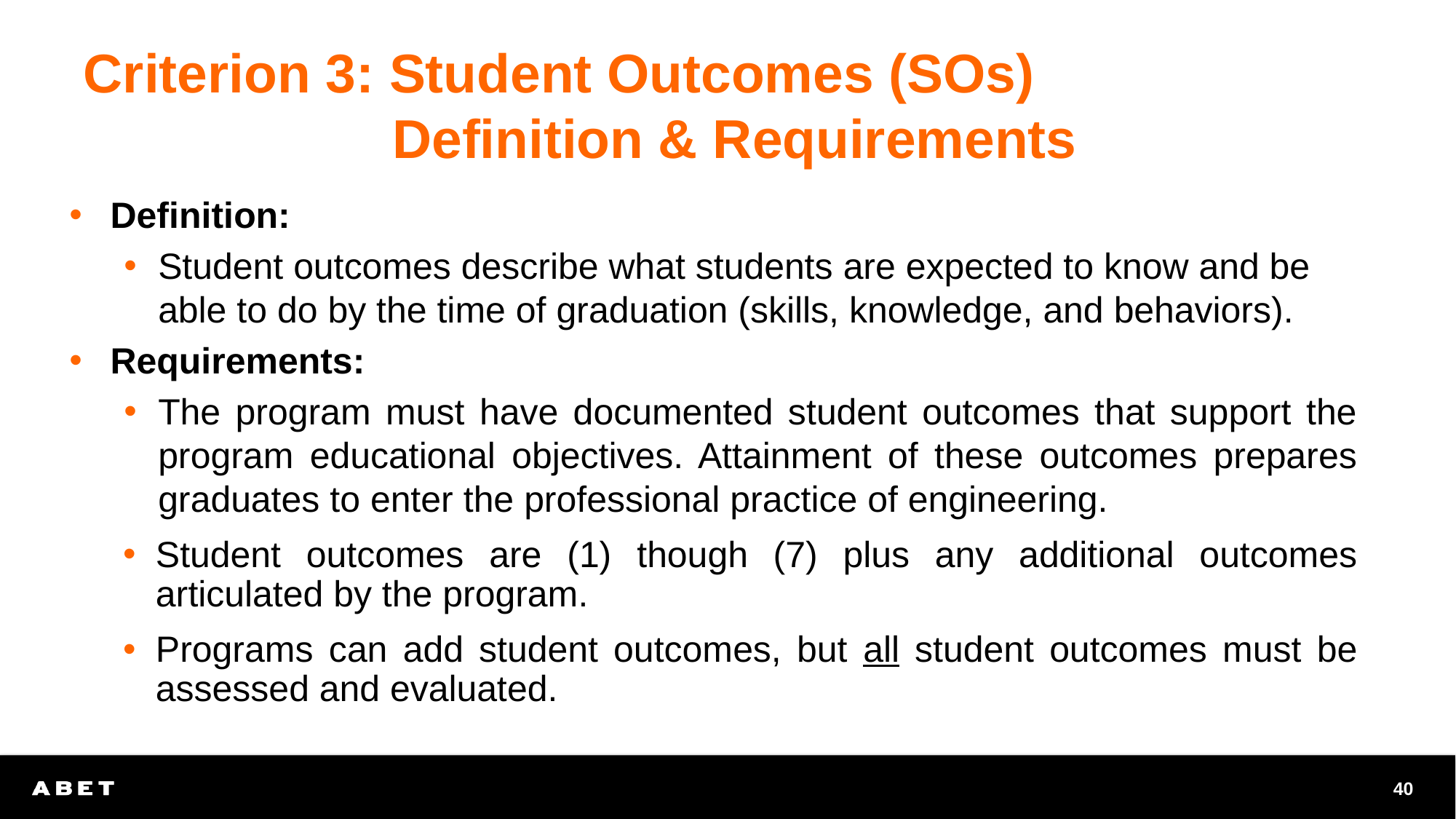

# Criterion 3: Student Outcomes (SOs) Definition & Requirements
Definition:
Student outcomes describe what students are expected to know and be able to do by the time of graduation (skills, knowledge, and behaviors).
Requirements:
The program must have documented student outcomes that support the program educational objectives. Attainment of these outcomes prepares graduates to enter the professional practice of engineering.
Student outcomes are (1) though (7) plus any additional outcomes articulated by the program.
Programs can add student outcomes, but all student outcomes must be assessed and evaluated.